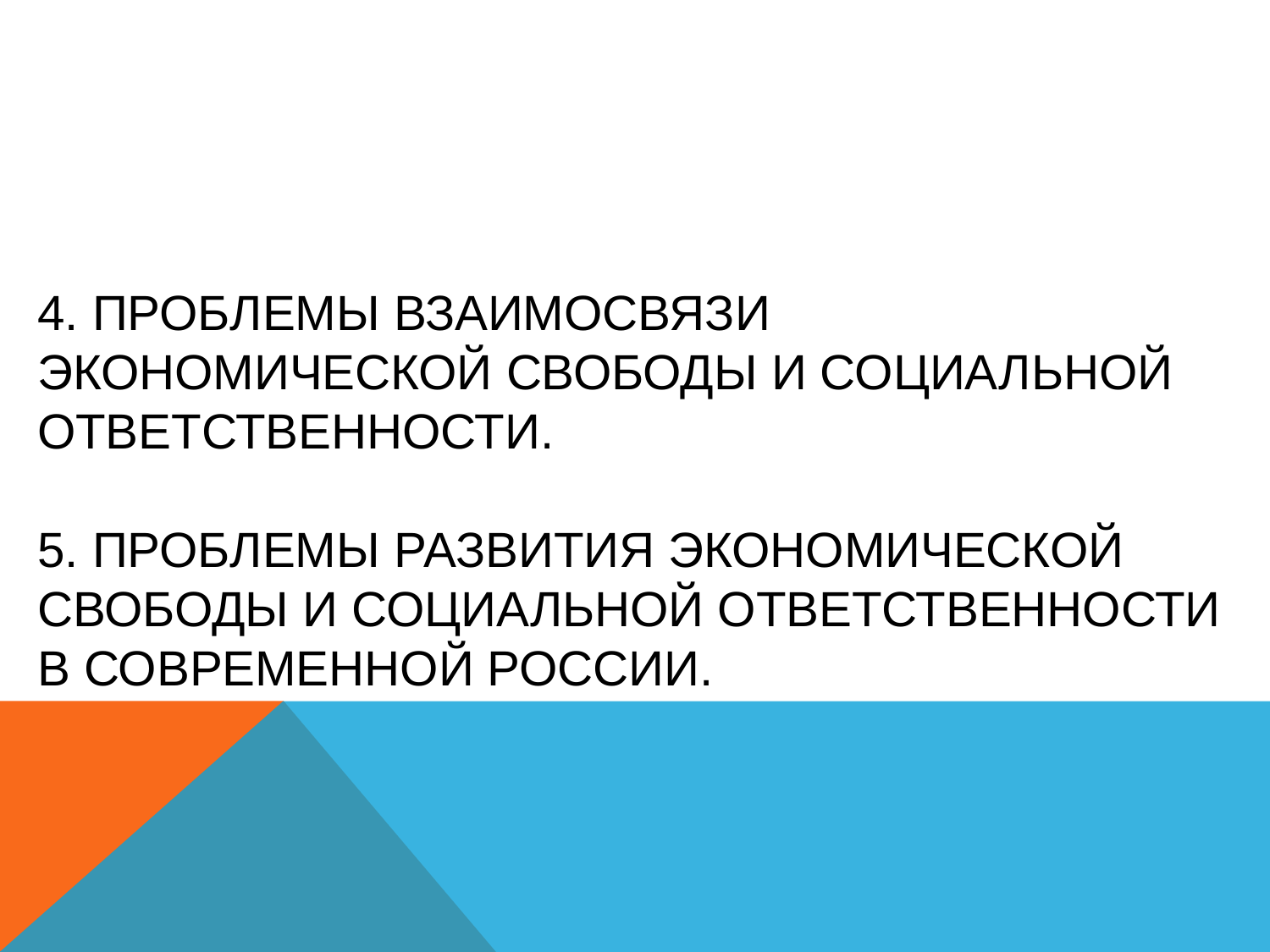

# 4. Проблемы взаимосвязи экономической свободы и социальной ответственности. 5. проблемы развития экономической свободы и социальной ответственности в современной россии.